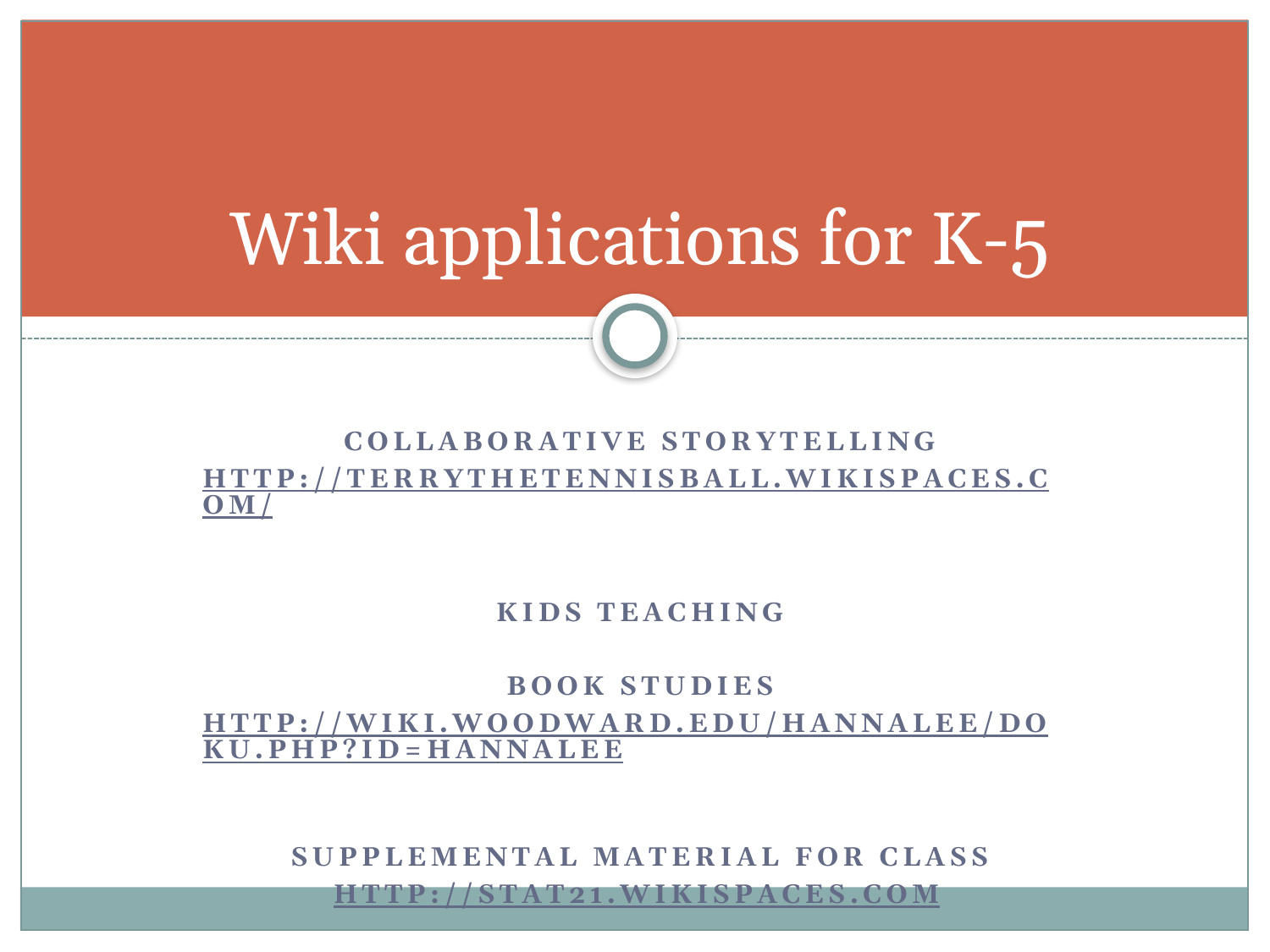

# Wiki applications for K-5

Collaborative storytelling
http://terrythetennisball.wikispaces.com/

Kids teaching

Book studies
http://wiki.woodward.edu/hannalee/doku.php?id=hannalee

Supplemental material for class
httP://stat21.wikispaces.com